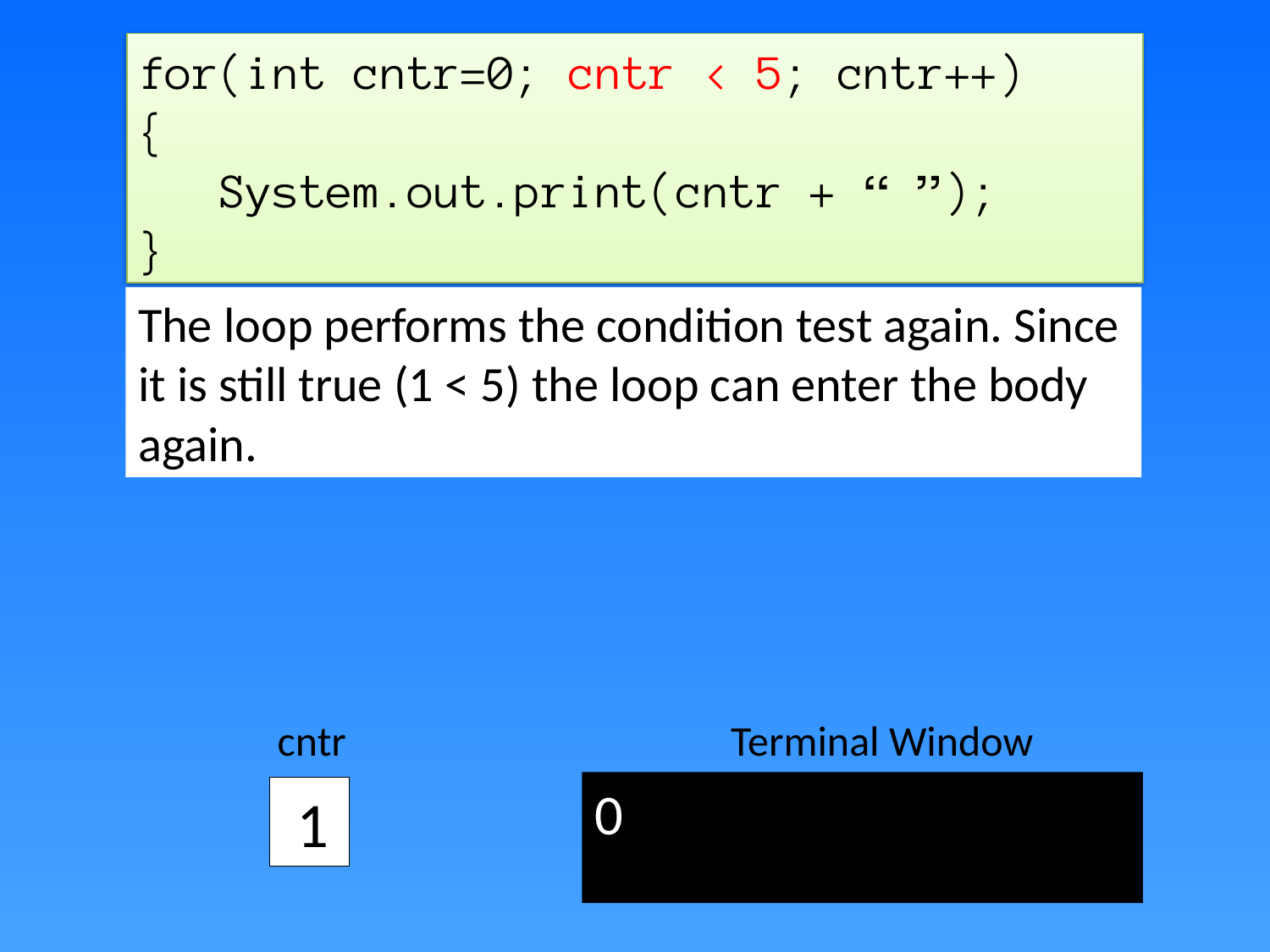

for(int cntr=0; cntr < 5; cntr++)
{
   System.out.print(cntr + “ ”);
}
The loop performs the condition test again. Since it is still true (1 < 5) the loop can enter the body again.
Terminal Window
cntr
0

 1